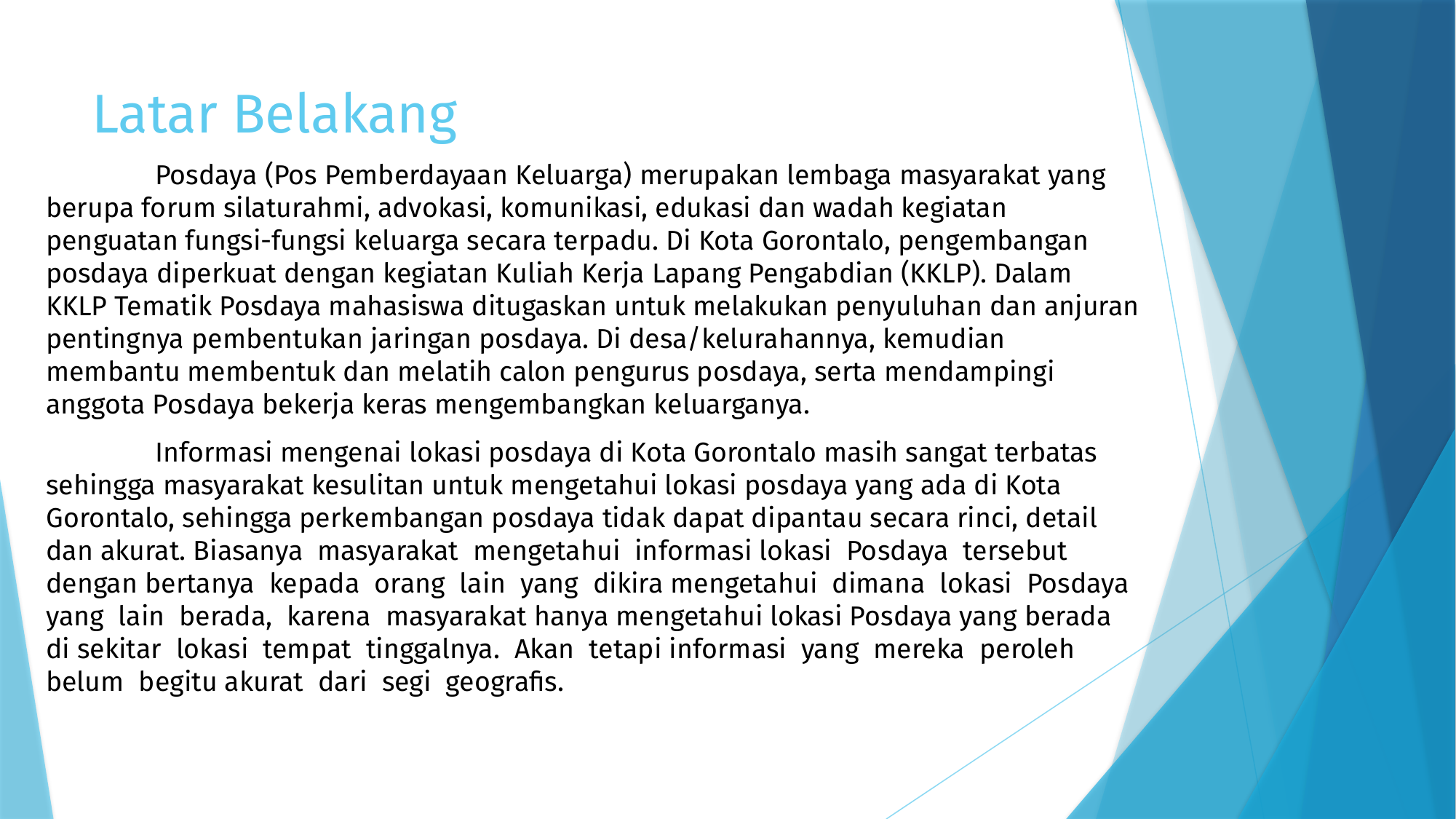

# Latar Belakang
	Posdaya (Pos Pemberdayaan Keluarga) merupakan lembaga masyarakat yang berupa forum silaturahmi, advokasi, komunikasi, edukasi dan wadah kegiatan penguatan fungsi-fungsi keluarga secara terpadu. Di Kota Gorontalo, pengembangan posdaya diperkuat dengan kegiatan Kuliah Kerja Lapang Pengabdian (KKLP). Dalam KKLP Tematik Posdaya mahasiswa ditugaskan untuk melakukan penyuluhan dan anjuran pentingnya pembentukan jaringan posdaya. Di desa/kelurahannya, kemudian membantu membentuk dan melatih calon pengurus posdaya, serta mendampingi anggota Posdaya bekerja keras mengembangkan keluarganya.
	Informasi mengenai lokasi posdaya di Kota Gorontalo masih sangat terbatas sehingga masyarakat kesulitan untuk mengetahui lokasi posdaya yang ada di Kota Gorontalo, sehingga perkembangan posdaya tidak dapat dipantau secara rinci, detail dan akurat. Biasanya  masyarakat  mengetahui  informasi lokasi  Posdaya  tersebut  dengan bertanya  kepada  orang  lain  yang  dikira mengetahui  dimana  lokasi  Posdaya  yang  lain  berada,  karena  masyarakat hanya mengetahui lokasi Posdaya yang berada di sekitar  lokasi  tempat  tinggalnya.  Akan  tetapi informasi  yang  mereka  peroleh  belum  begitu akurat  dari  segi  geografis.